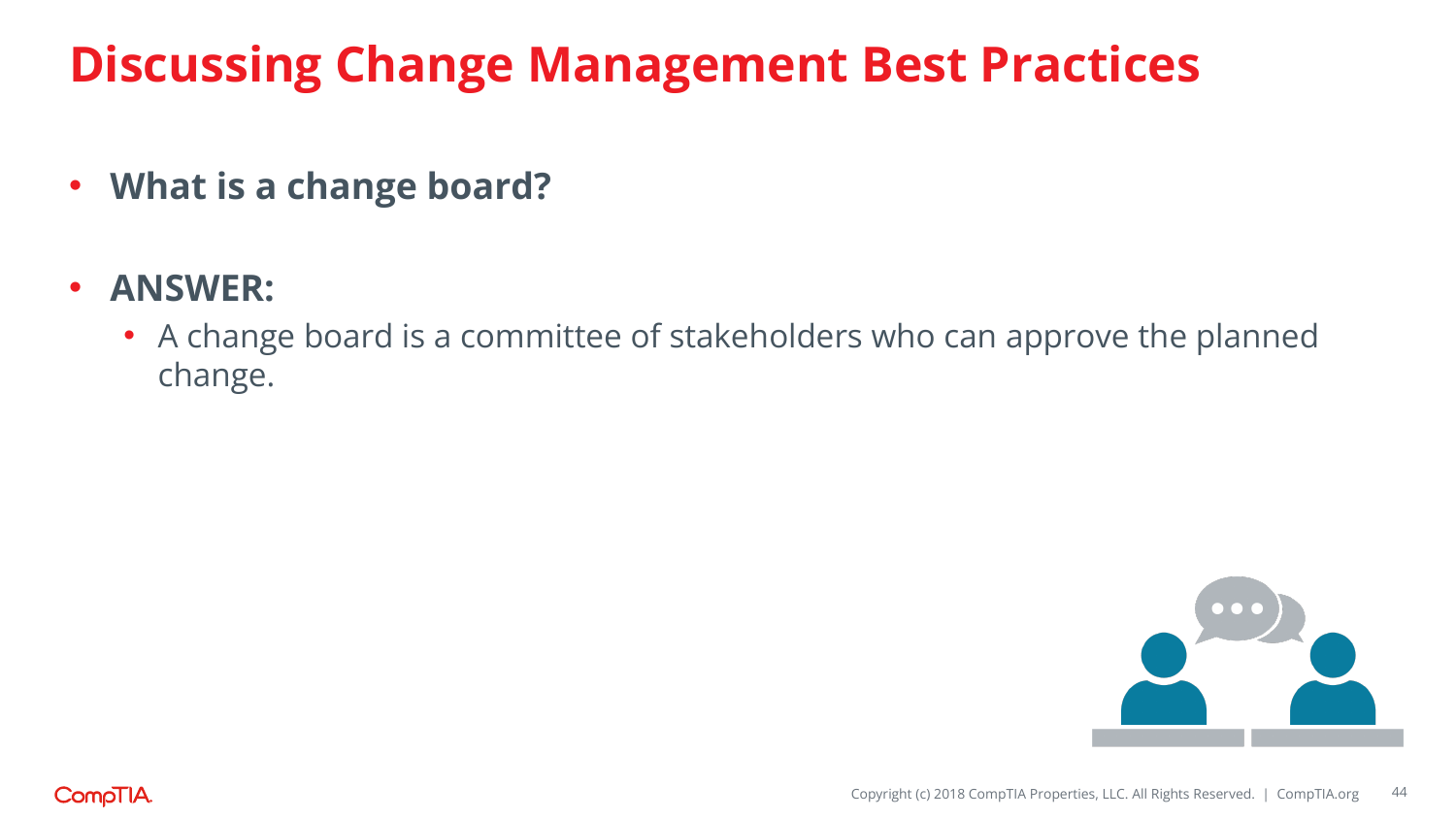

# Discussing Change Management Best Practices
What is a change board?

ANSWER:
A change board is a committee of stakeholders who can approve the planned change.
44